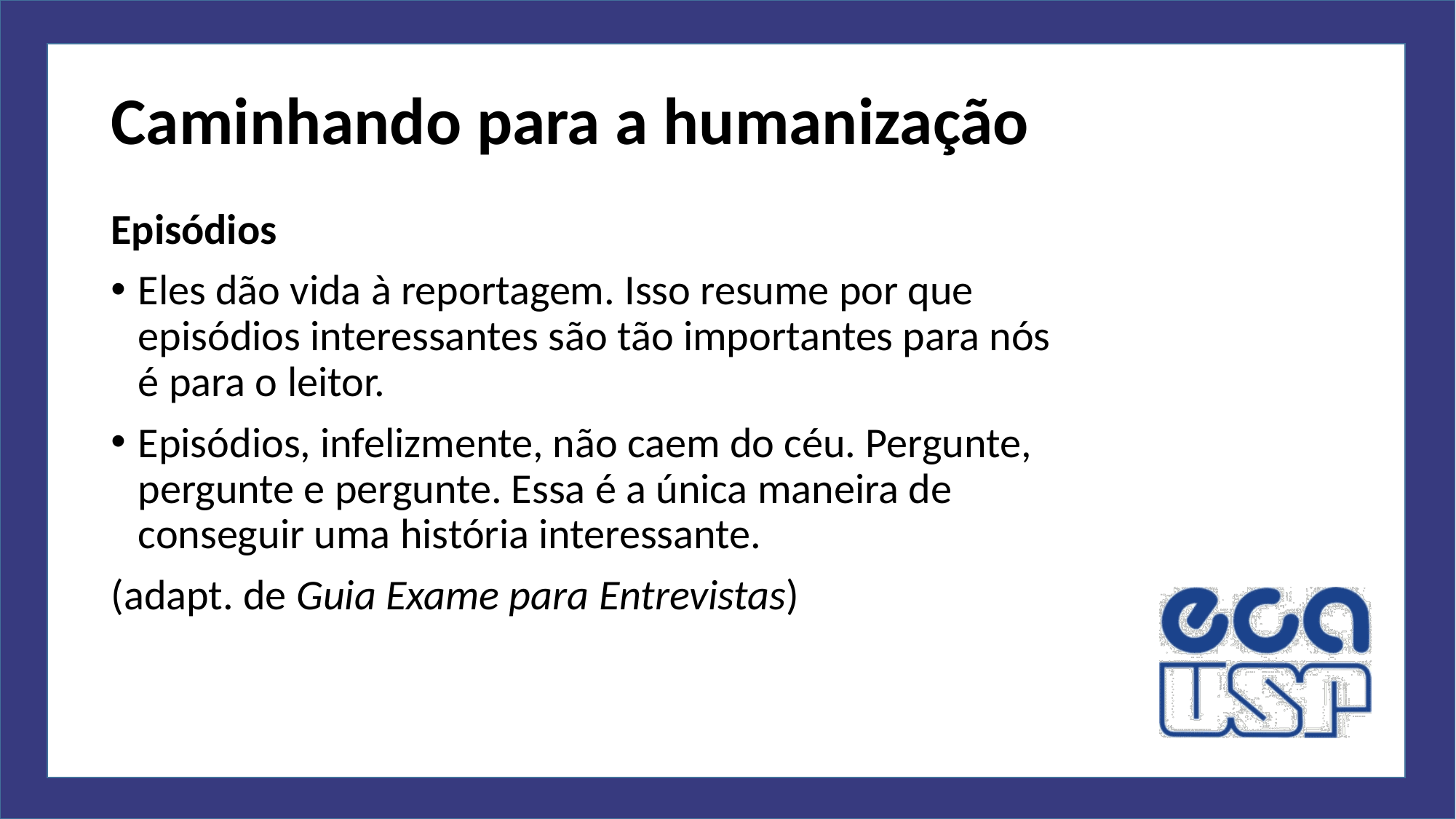

# Caminhando para a humanização
Episódios
Eles dão vida à reportagem. Isso resume por que episódios interessantes são tão importantes para nós é para o leitor.
Episódios, infelizmente, não caem do céu. Pergunte, pergunte e pergunte. Essa é a única maneira de conseguir uma história interessante.
(adapt. de Guia Exame para Entrevistas)